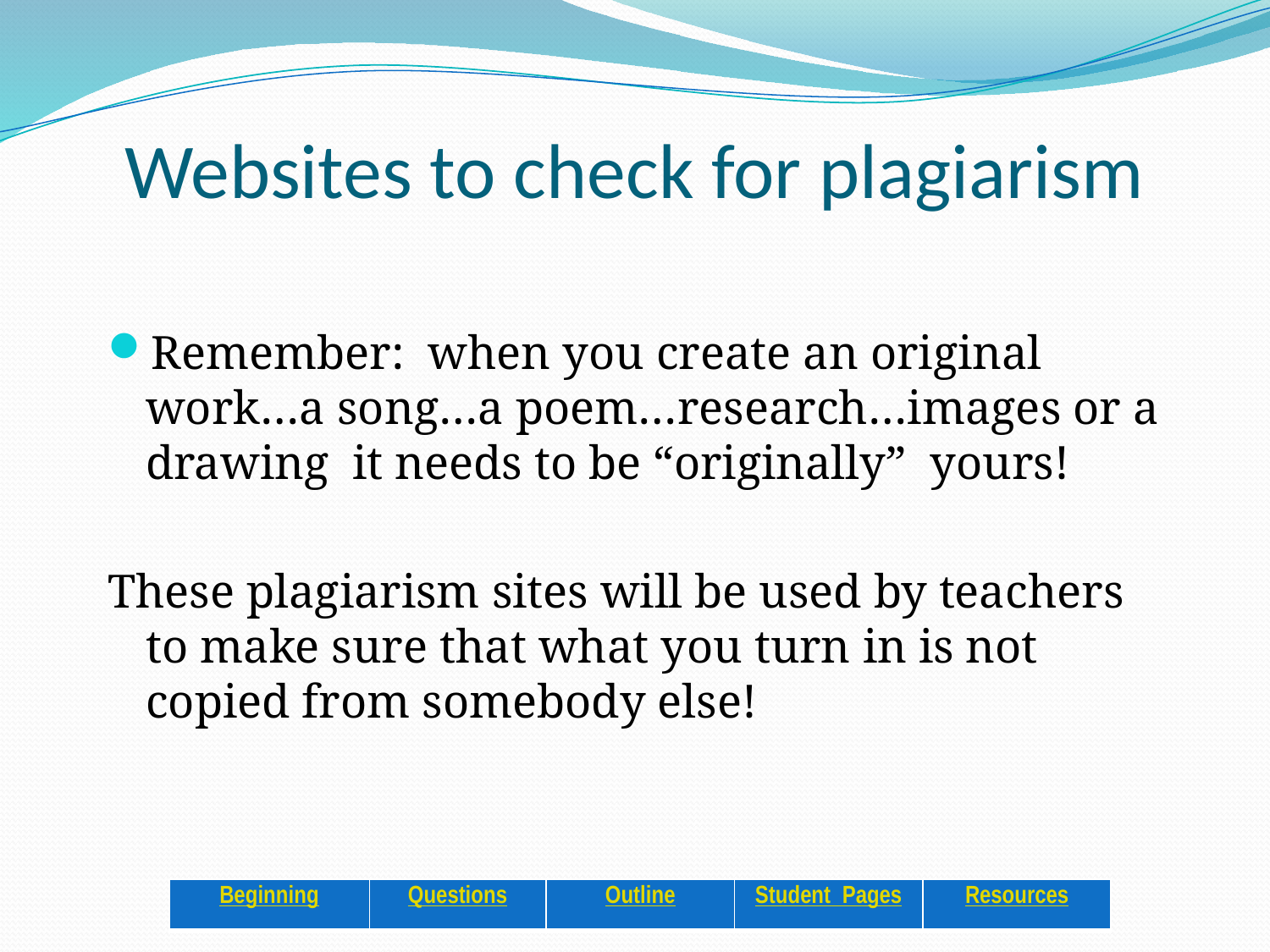

# Websites to check for plagiarism
Remember:  when you create an original work…a song…a poem…research…images or a drawing  it needs to be “originally”  yours!

These plagiarism sites will be used by teachers to make sure that what you turn in is not copied from somebody else!

| Beginning | Questions | Outline | Student Pages | Resources |
| --- | --- | --- | --- | --- |